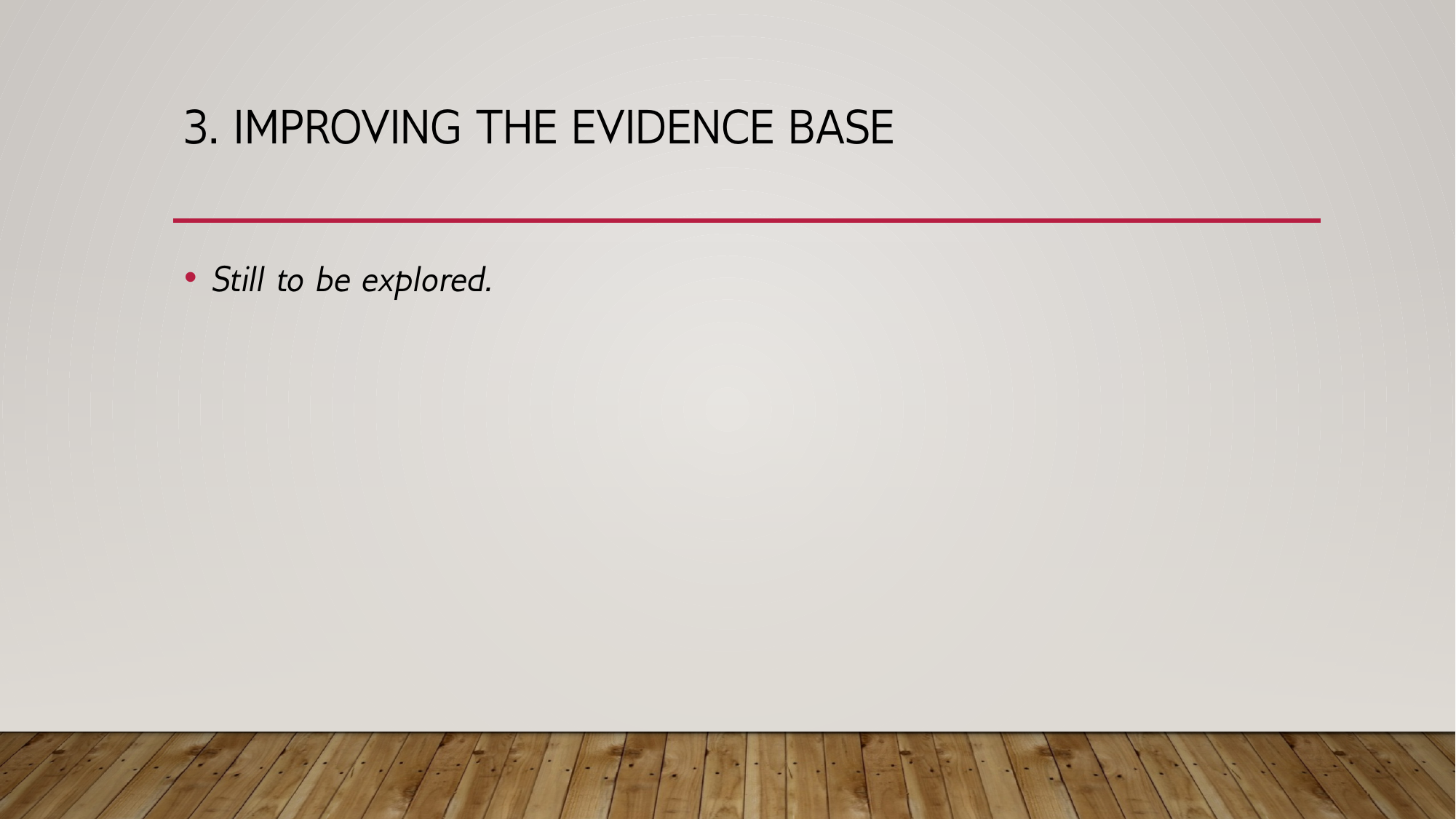

# 3. Improving the evidence base
Still to be explored.